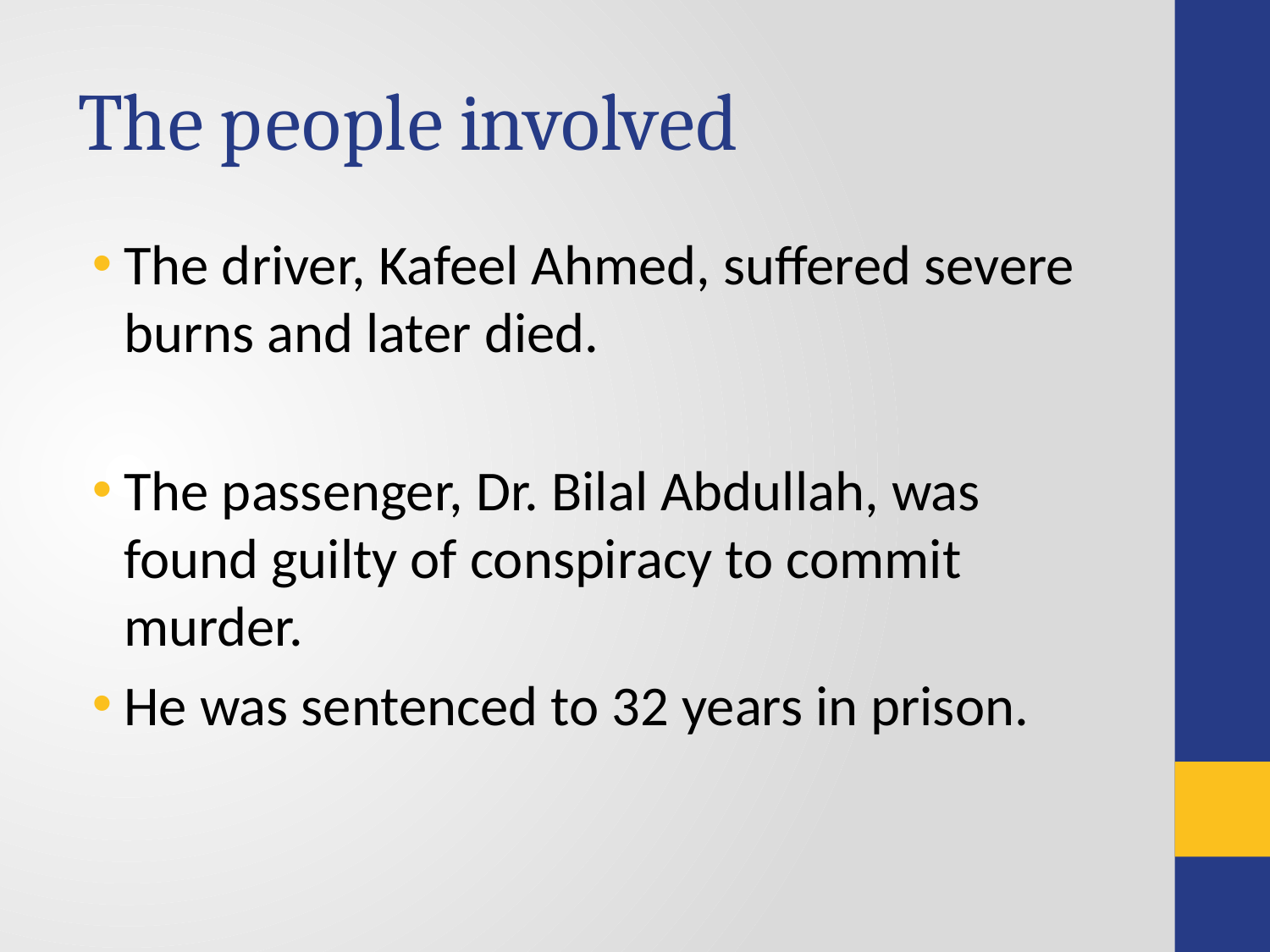

# The people involved
The driver, Kafeel Ahmed, suffered severe burns and later died.

The passenger, Dr. Bilal Abdullah, was found guilty of conspiracy to commit murder.
He was sentenced to 32 years in prison.